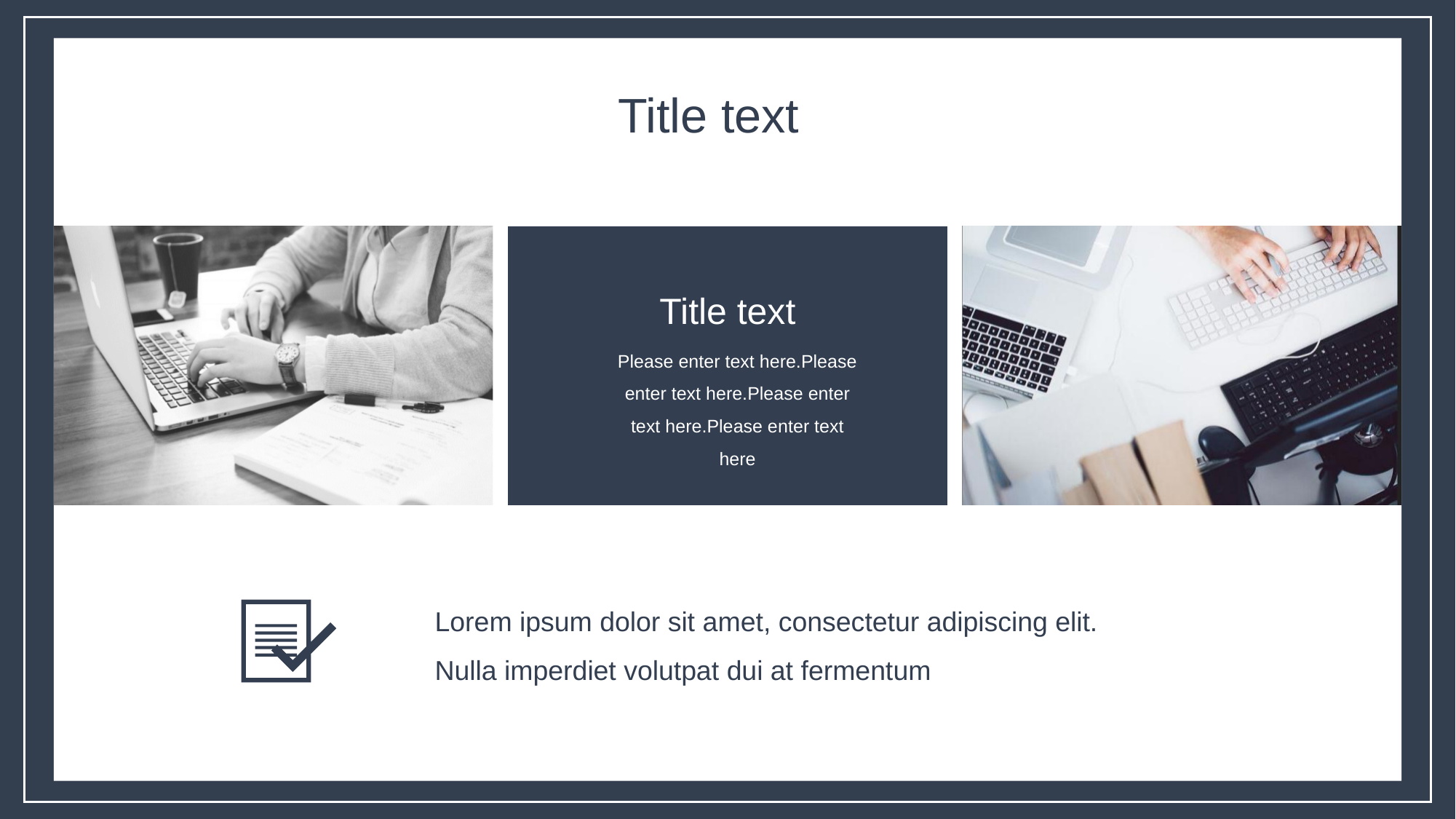

Title text

Title text
Please enter text here.Please enter text here.Please enter text here.Please enter text here
Lorem ipsum dolor sit amet, consectetur adipiscing elit. Nulla imperdiet volutpat dui at fermentum